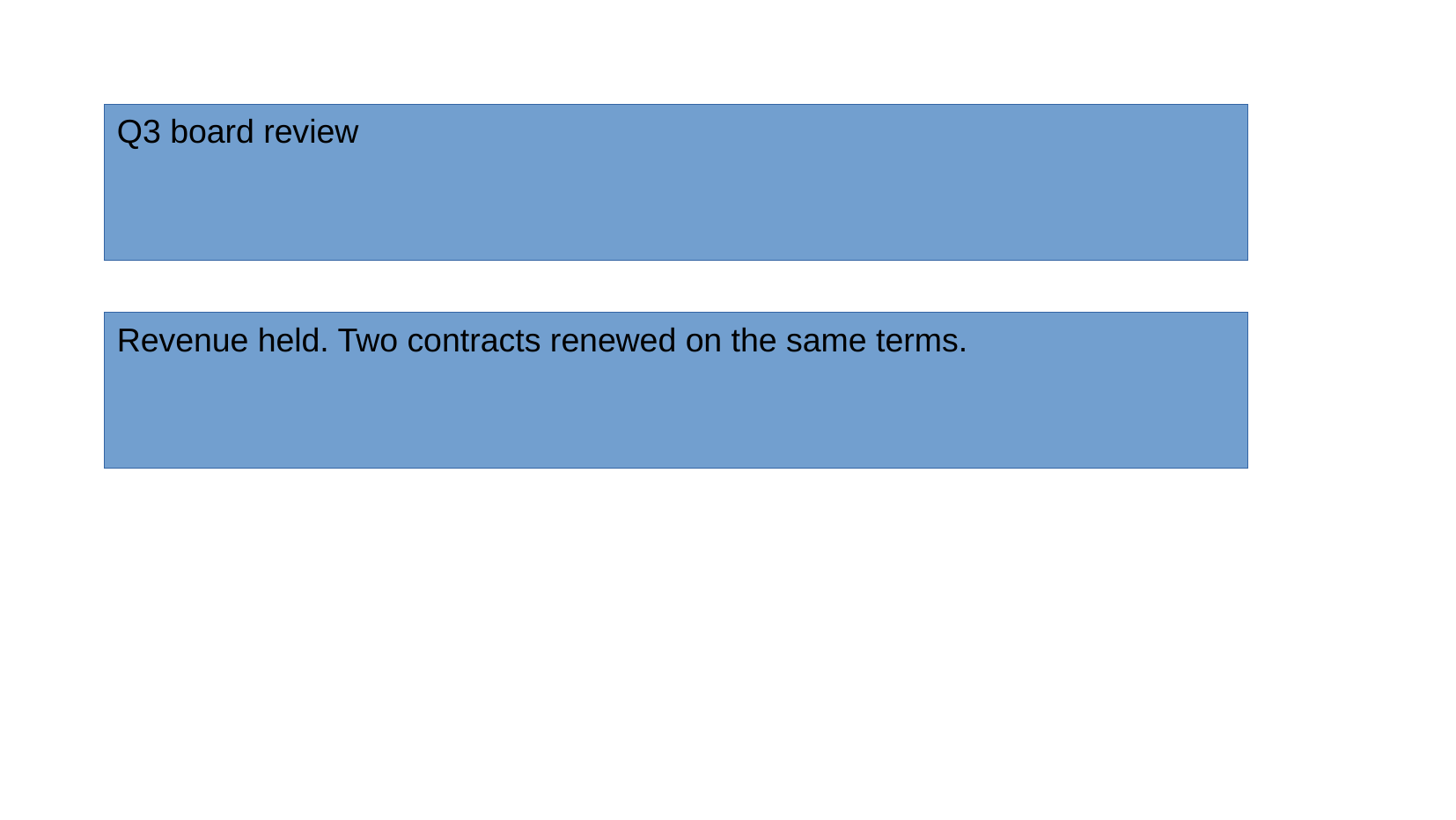

Q3 board review
Revenue held. Two contracts renewed on the same terms.